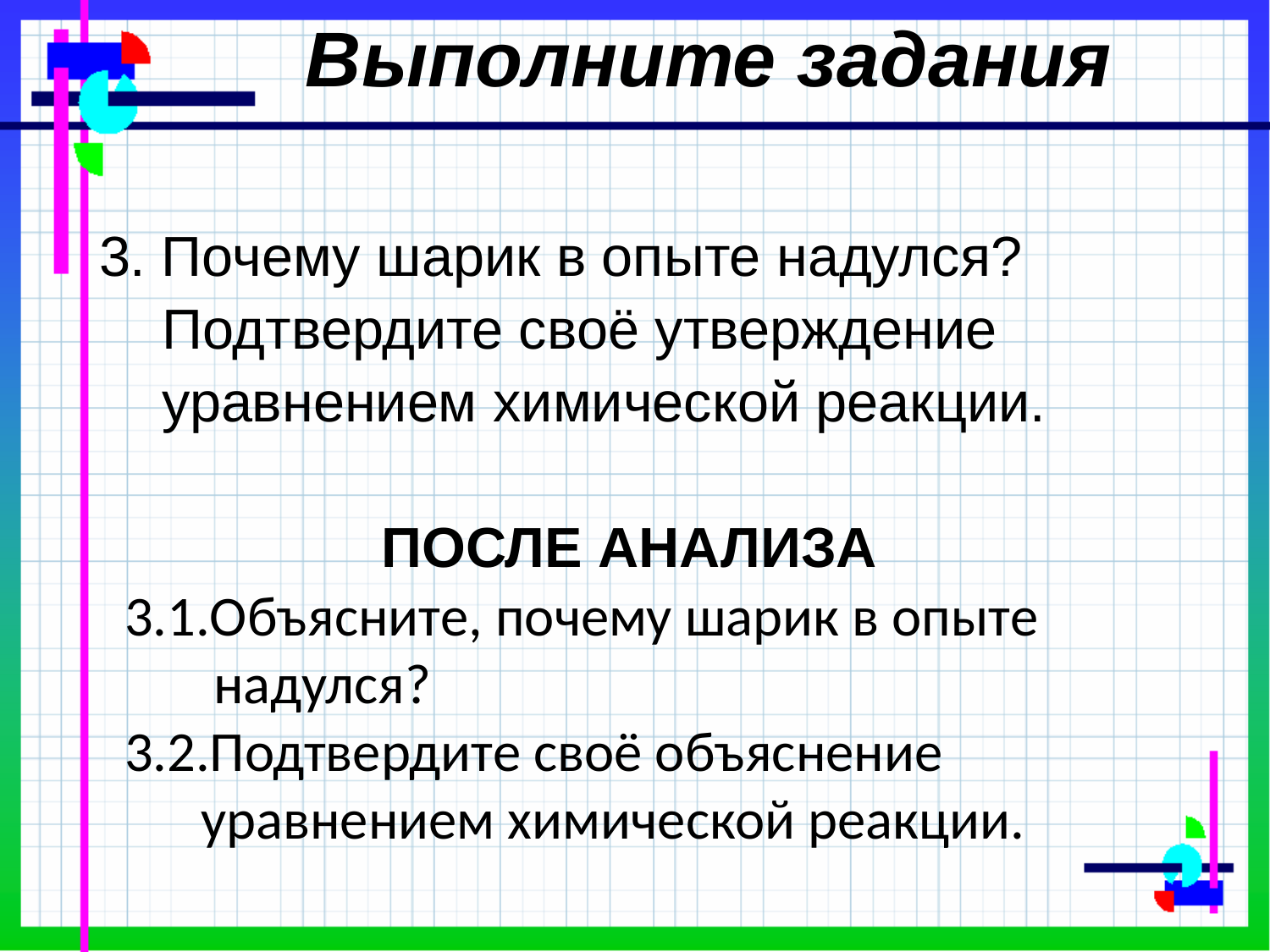

# Выполните задания

3. Почему шарик в опыте надулся?
    Подтвердите своё утверждение
    уравнением химической реакции.

                  ПОСЛЕ АНАЛИЗА
  3.1.Объясните, почему шарик в опыте
         надулся?
  3.2.Подтвердите своё объяснение
        уравнением химической реакции.